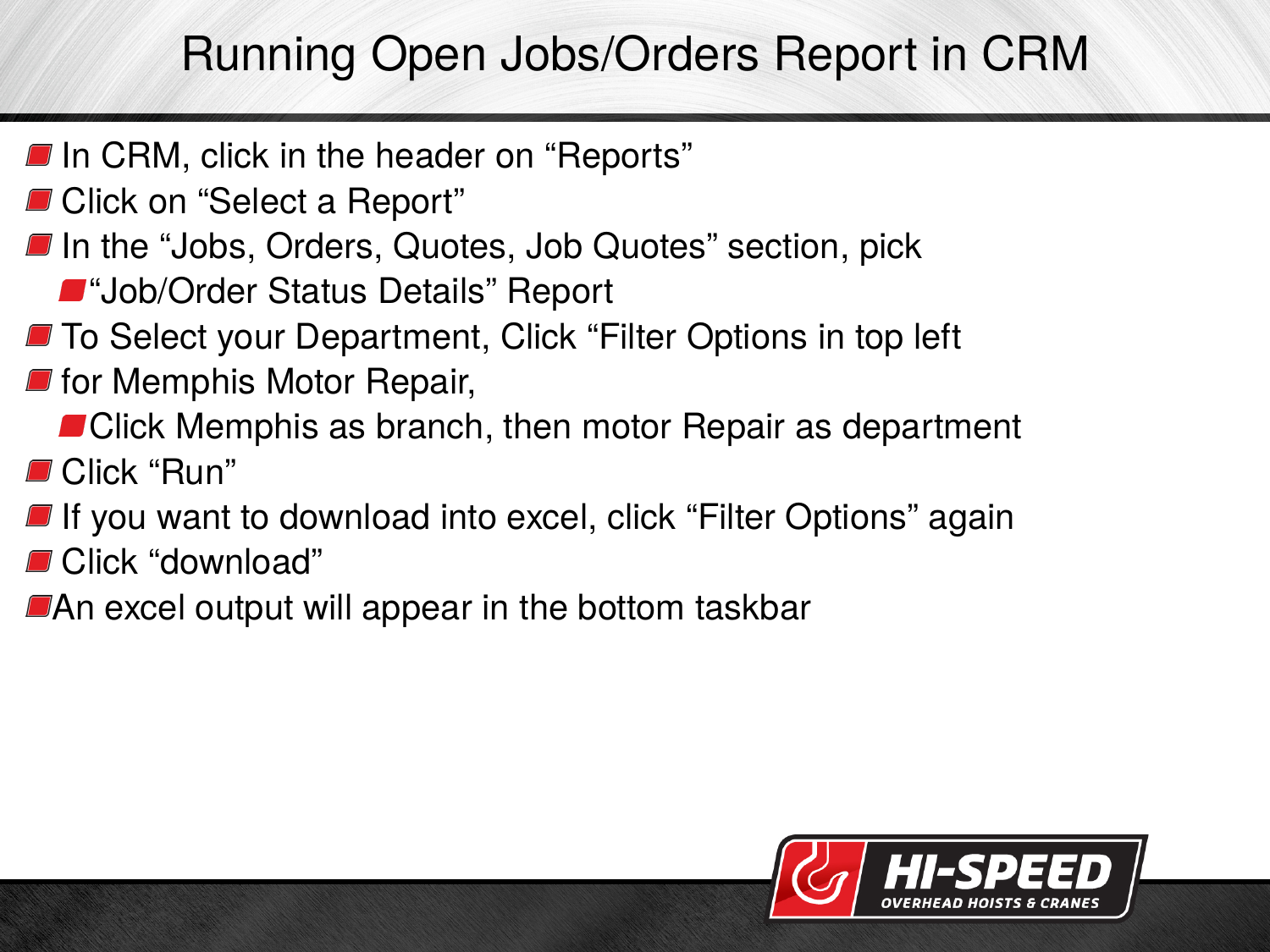

Running Open Jobs/Orders Report in CRM
 In CRM, click in the header on “Reports”
 Click on “Select a Report”
 In the “Jobs, Orders, Quotes, Job Quotes” section, pick
“Job/Order Status Details” Report
 To Select your Department, Click “Filter Options in top left
 for Memphis Motor Repair,
Click Memphis as branch, then motor Repair as department
 Click “Run”
 If you want to download into excel, click “Filter Options” again
 Click “download”
An excel output will appear in the bottom taskbar